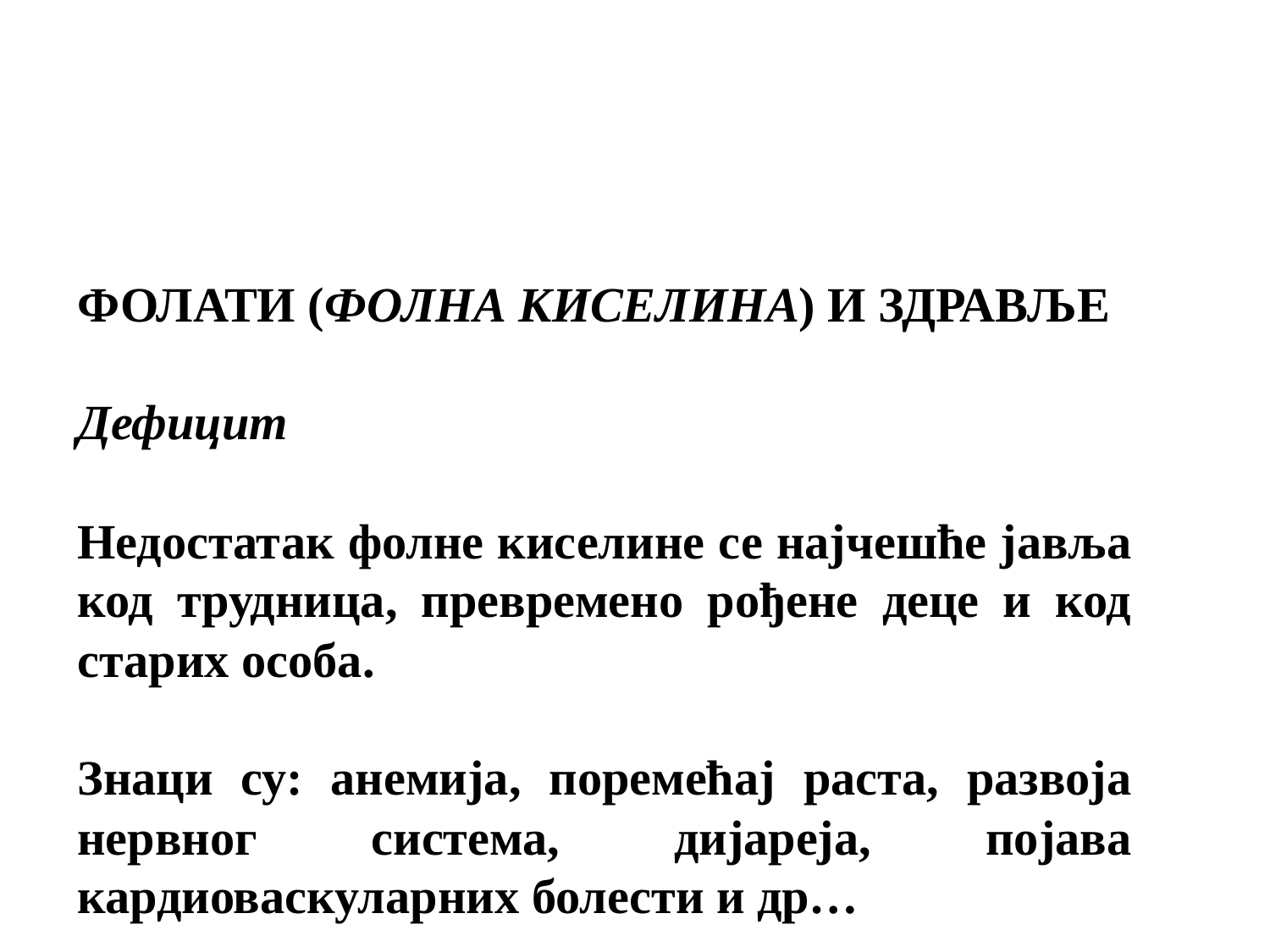

ФОЛАТИ (ФОЛНА КИСЕЛИНА) И ЗДРАВЉЕ

Дефицит

Недостатак фолне киселине се најчешће јавља код трудница, превремено рођене деце и код старих особа.

Знаци су: анемија, поремећај раста, развоја нервног система, дијареја, појава кардиоваскуларних болести и др…